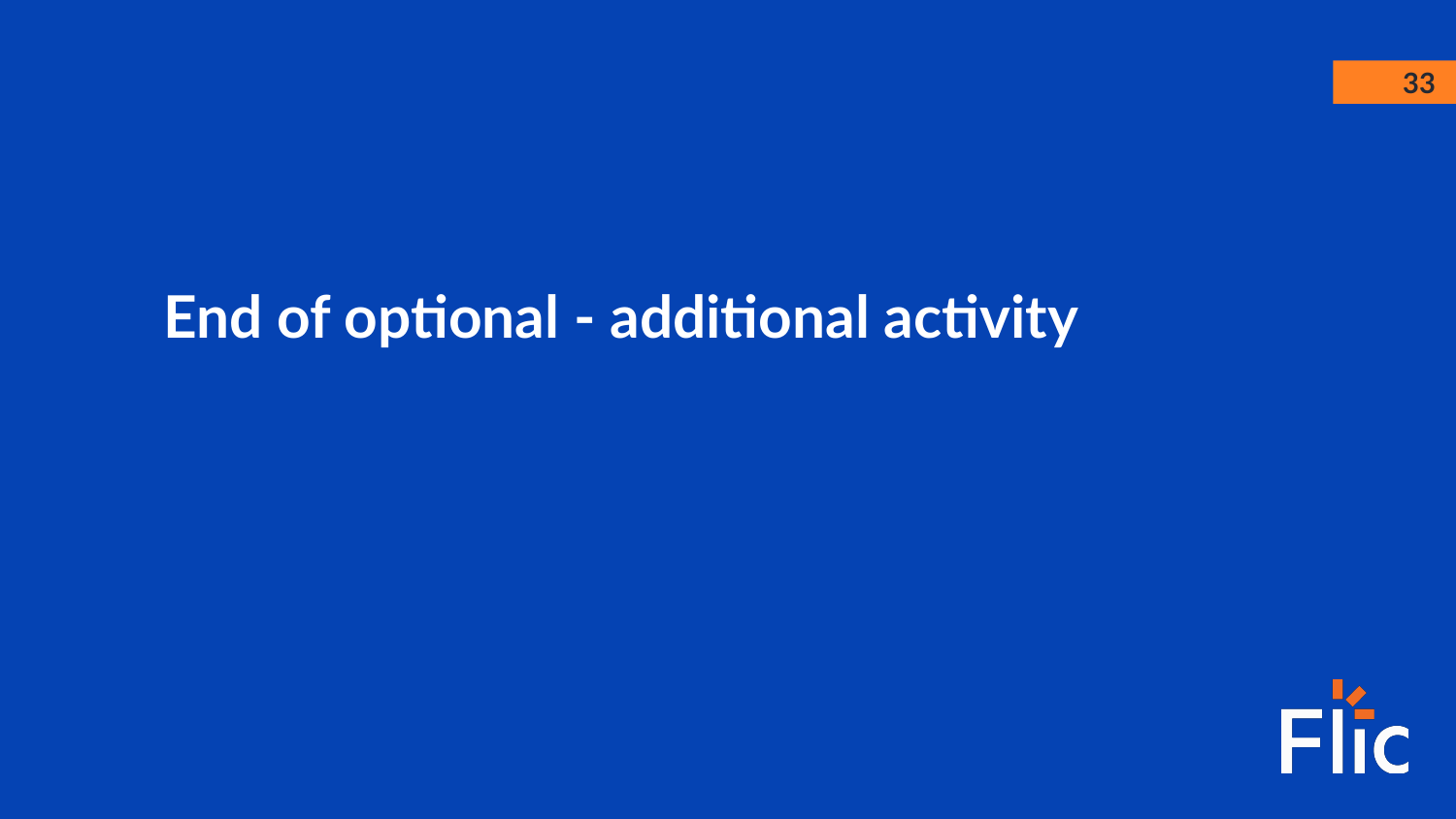

33
End of optional - additional activity